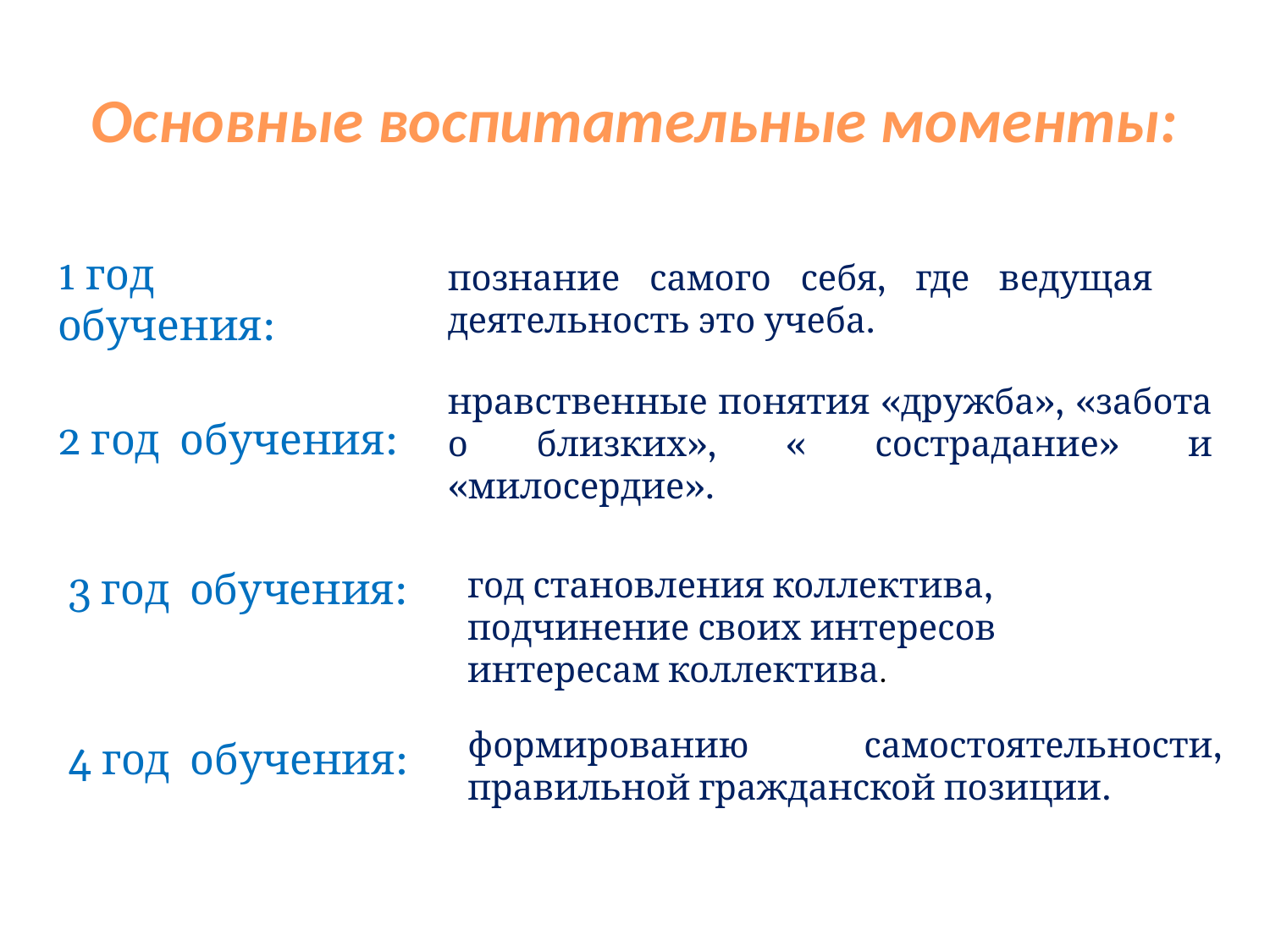

# Основные воспитательные моменты:
познание самого себя, где ведущая деятельность это учеба.
1 год  обучения:
нравственные понятия «дружба», «забота о близких», « сострадание» и «милосердие».
2 год  обучения:
3 год  обучения:
год становления коллектива, подчинение своих интересов  интересам коллектива.
формированию самостоятельности, правильной гражданской позиции.
4 год  обучения: